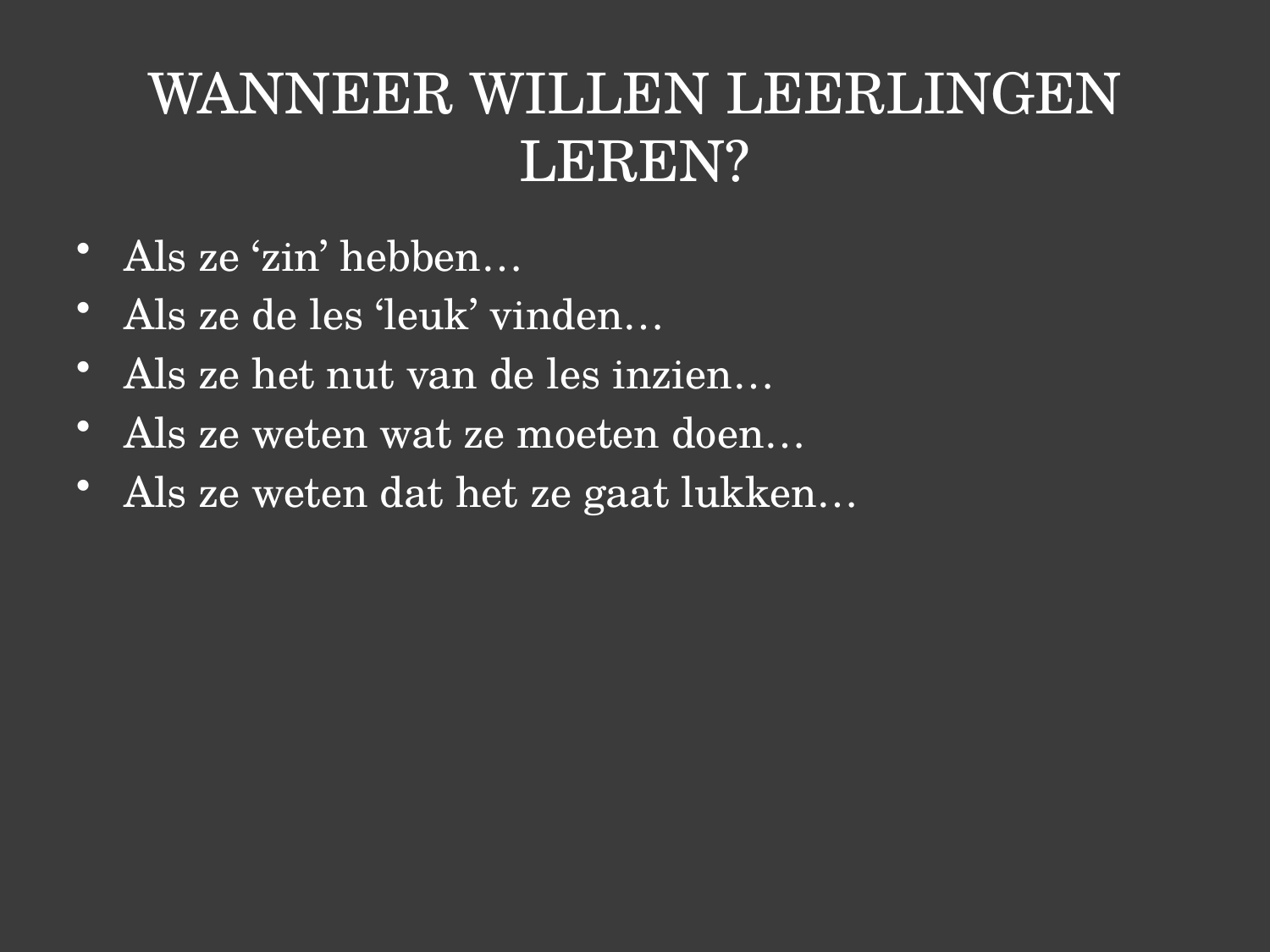

# Wanneer willen leerlingen leren?
Als ze ‘zin’ hebben…
Als ze de les ‘leuk’ vinden…
Als ze het nut van de les inzien…
Als ze weten wat ze moeten doen…
Als ze weten dat het ze gaat lukken…